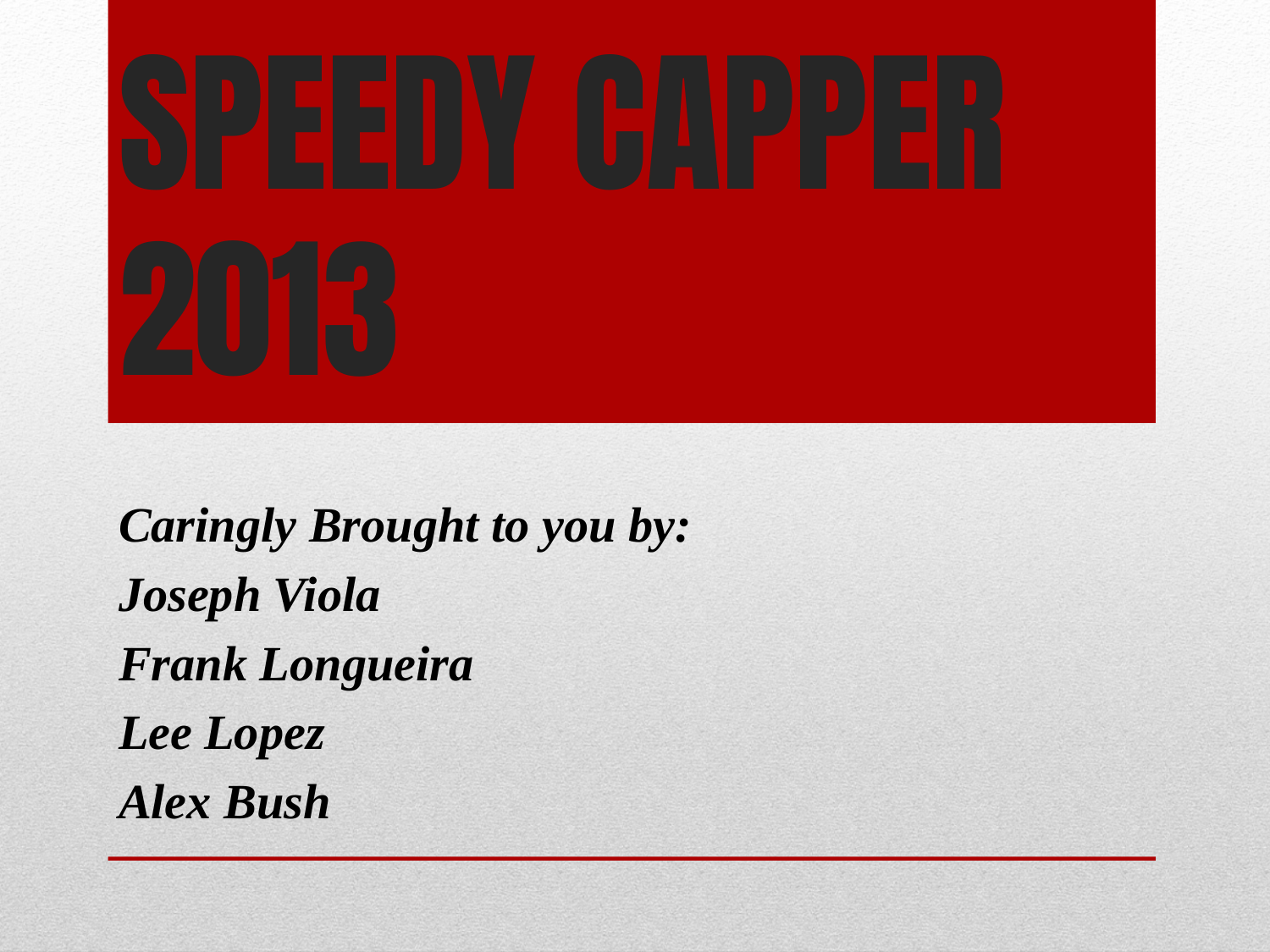

# SPEEDY CAPPER 2013
Caringly Brought to you by:
Joseph Viola
Frank Longueira
Lee Lopez
Alex Bush